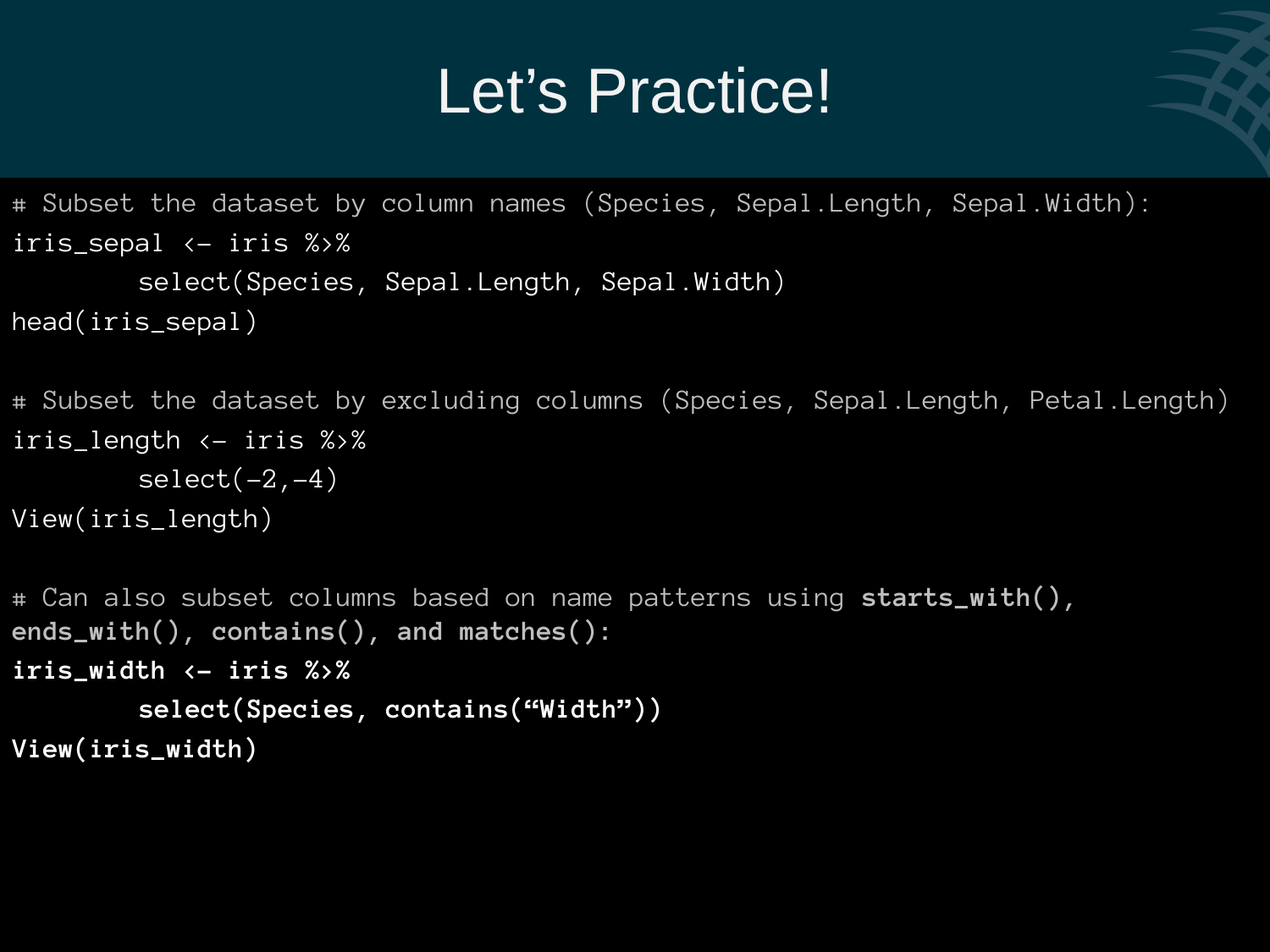

# Let’s Practice!
# Subset the dataset by column names (Species, Sepal.Length, Sepal.Width):
iris_sepal <- iris %>%
	select(Species, Sepal.Length, Sepal.Width)
head(iris_sepal)

# Subset the dataset by excluding columns (Species, Sepal.Length, Petal.Length)
iris_length <- iris %>%
	select(-2,-4)
View(iris_length)

# Can also subset columns based on name patterns using starts_with(), ends_with(), contains(), and matches():
iris_width <- iris %>%
	select(Species, contains(“Width”))
View(iris_width)